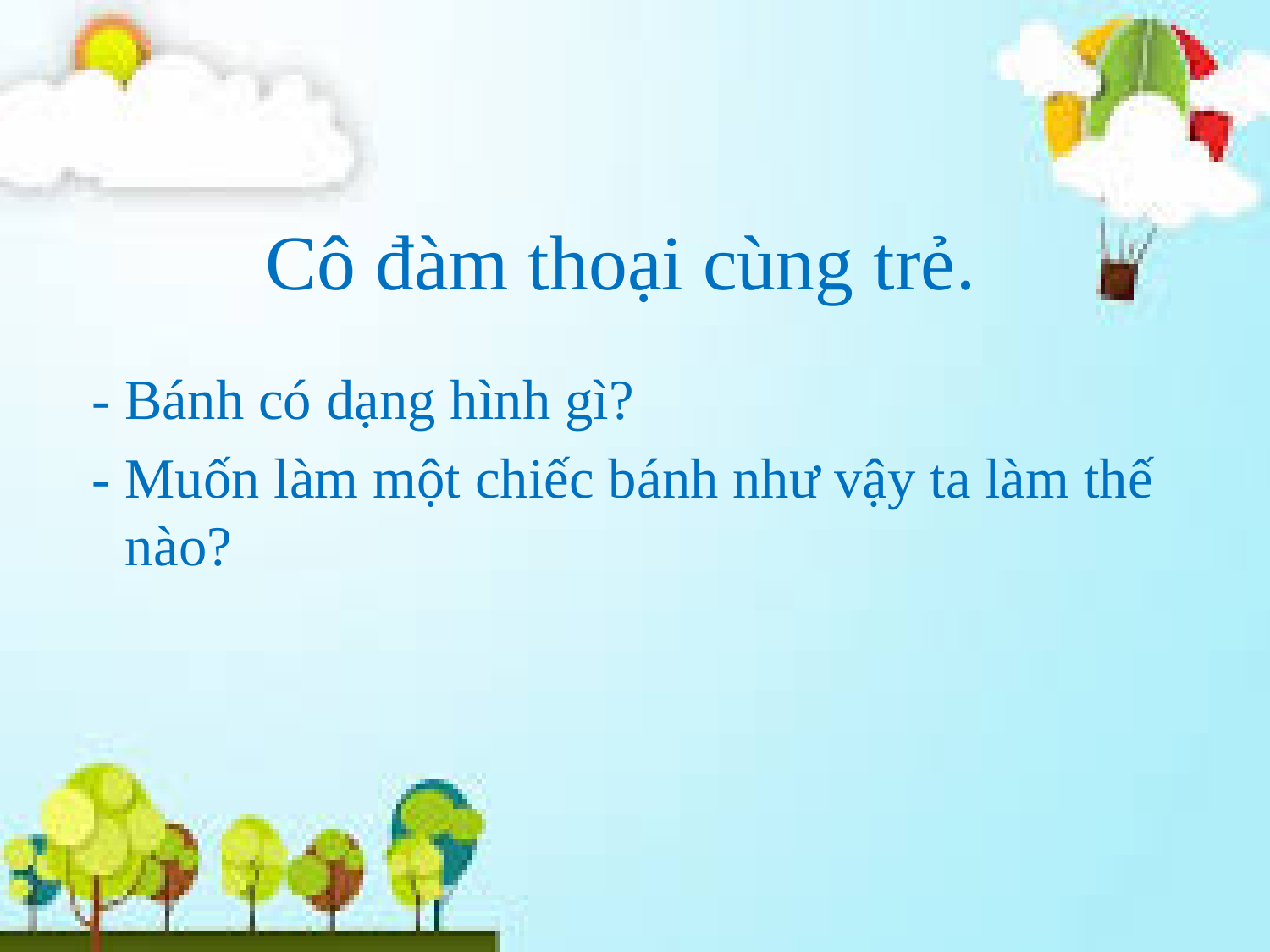

Cô đàm thoại cùng trẻ.
 - Bánh có dạng hình gì?
 - Muốn làm một chiếc bánh như vậy ta làm thế nào?